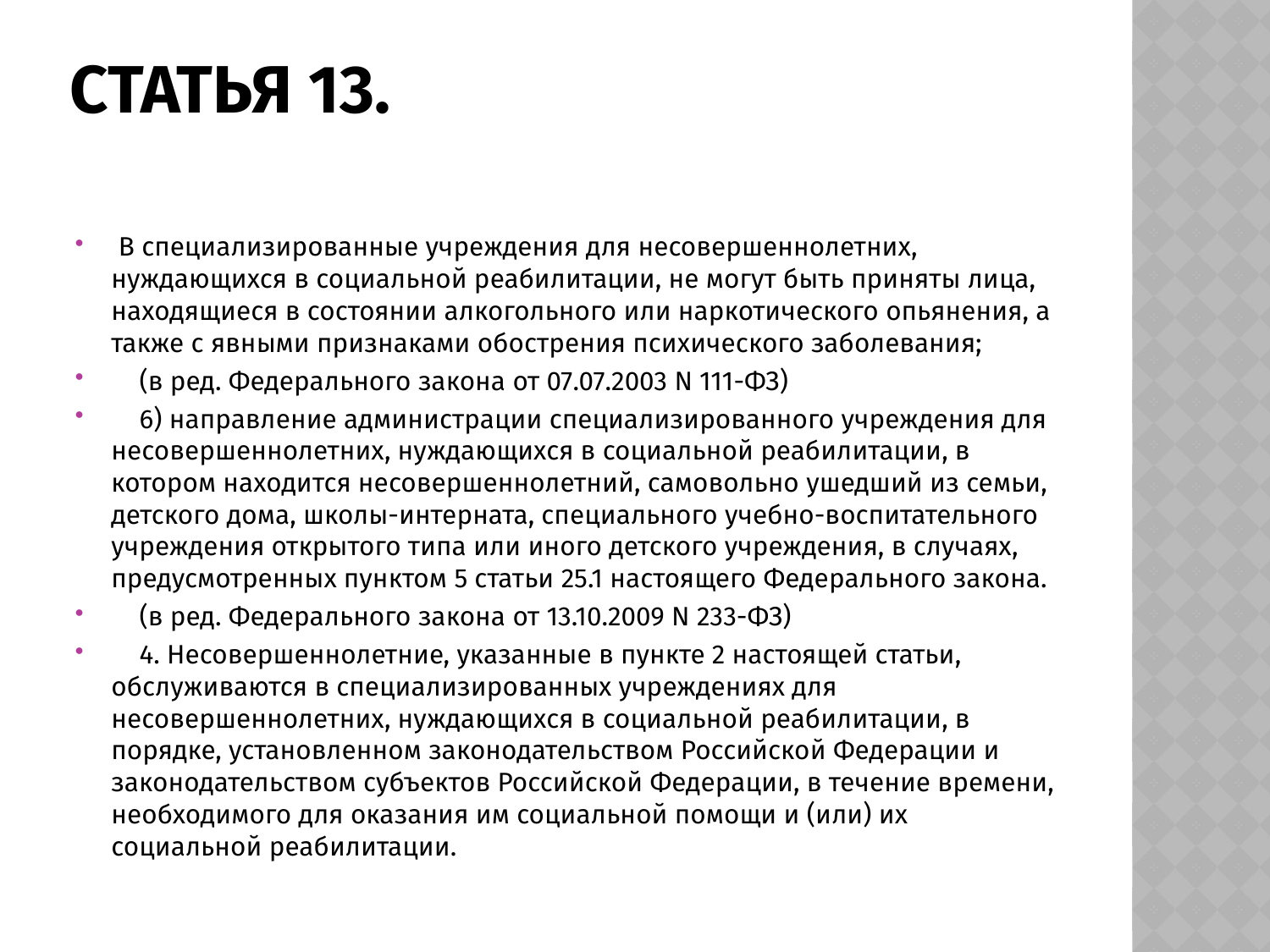

# Статья 13.
 В специализированные учреждения для несовершеннолетних, нуждающихся в социальной реабилитации, не могут быть приняты лица, находящиеся в состоянии алкогольного или наркотического опьянения, а также с явными признаками обострения психического заболевания;
    (в ред. Федерального закона от 07.07.2003 N 111-ФЗ)
    6) направление администрации специализированного учреждения для несовершеннолетних, нуждающихся в социальной реабилитации, в котором находится несовершеннолетний, самовольно ушедший из семьи, детского дома, школы-интерната, специального учебно-воспитательного учреждения открытого типа или иного детского учреждения, в случаях, предусмотренных пунктом 5 статьи 25.1 настоящего Федерального закона.
    (в ред. Федерального закона от 13.10.2009 N 233-ФЗ)
    4. Несовершеннолетние, указанные в пункте 2 настоящей статьи, обслуживаются в специализированных учреждениях для несовершеннолетних, нуждающихся в социальной реабилитации, в порядке, установленном законодательством Российской Федерации и законодательством субъектов Российской Федерации, в течение времени, необходимого для оказания им социальной помощи и (или) их социальной реабилитации.